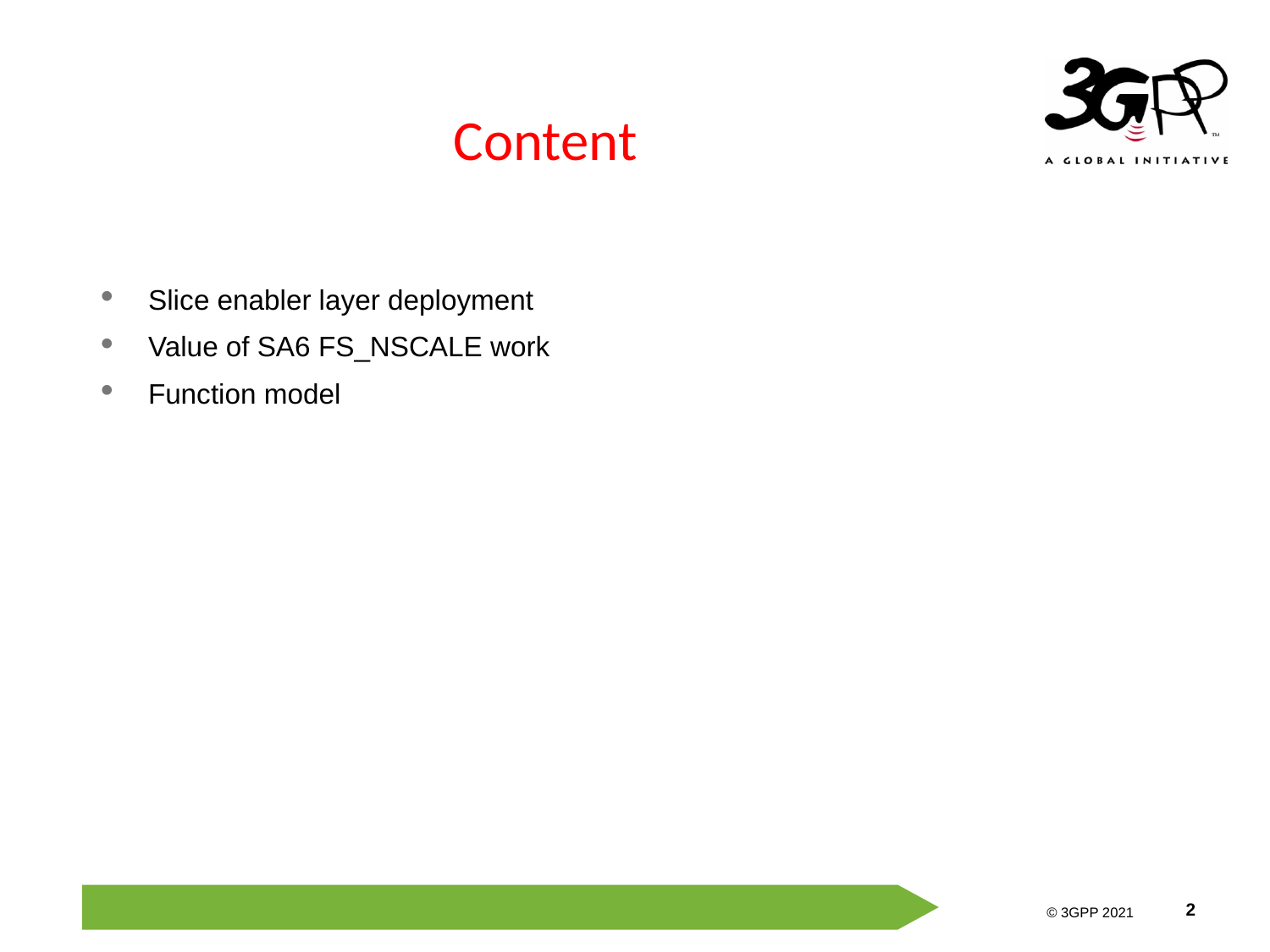

# Content
Slice enabler layer deployment
Value of SA6 FS_NSCALE work
Function model